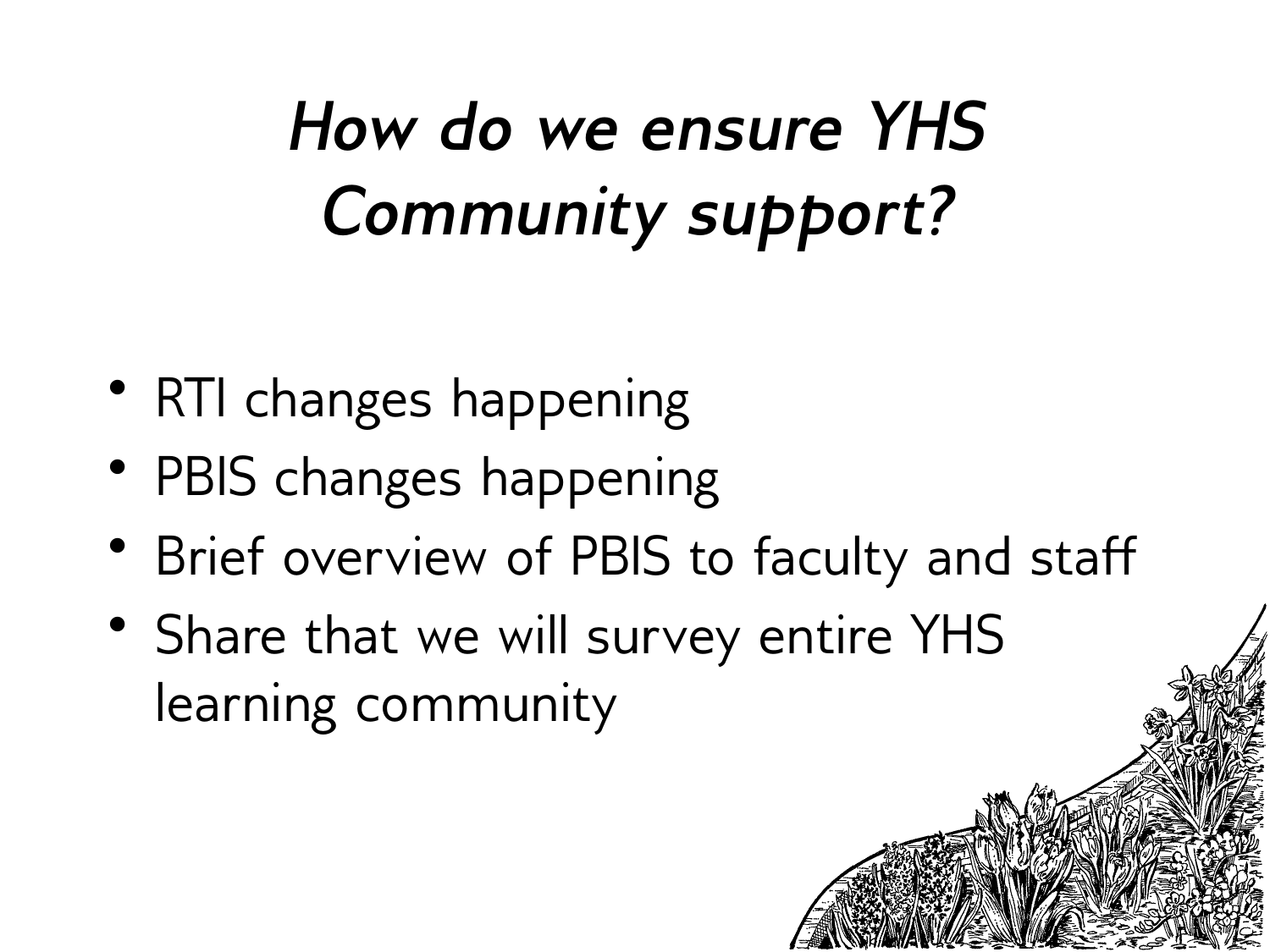

# How do we ensure YHS Community support?

RTI changes happening
PBIS changes happening
Brief overview of PBIS to faculty and staff
Share that we will survey entire YHS learning community